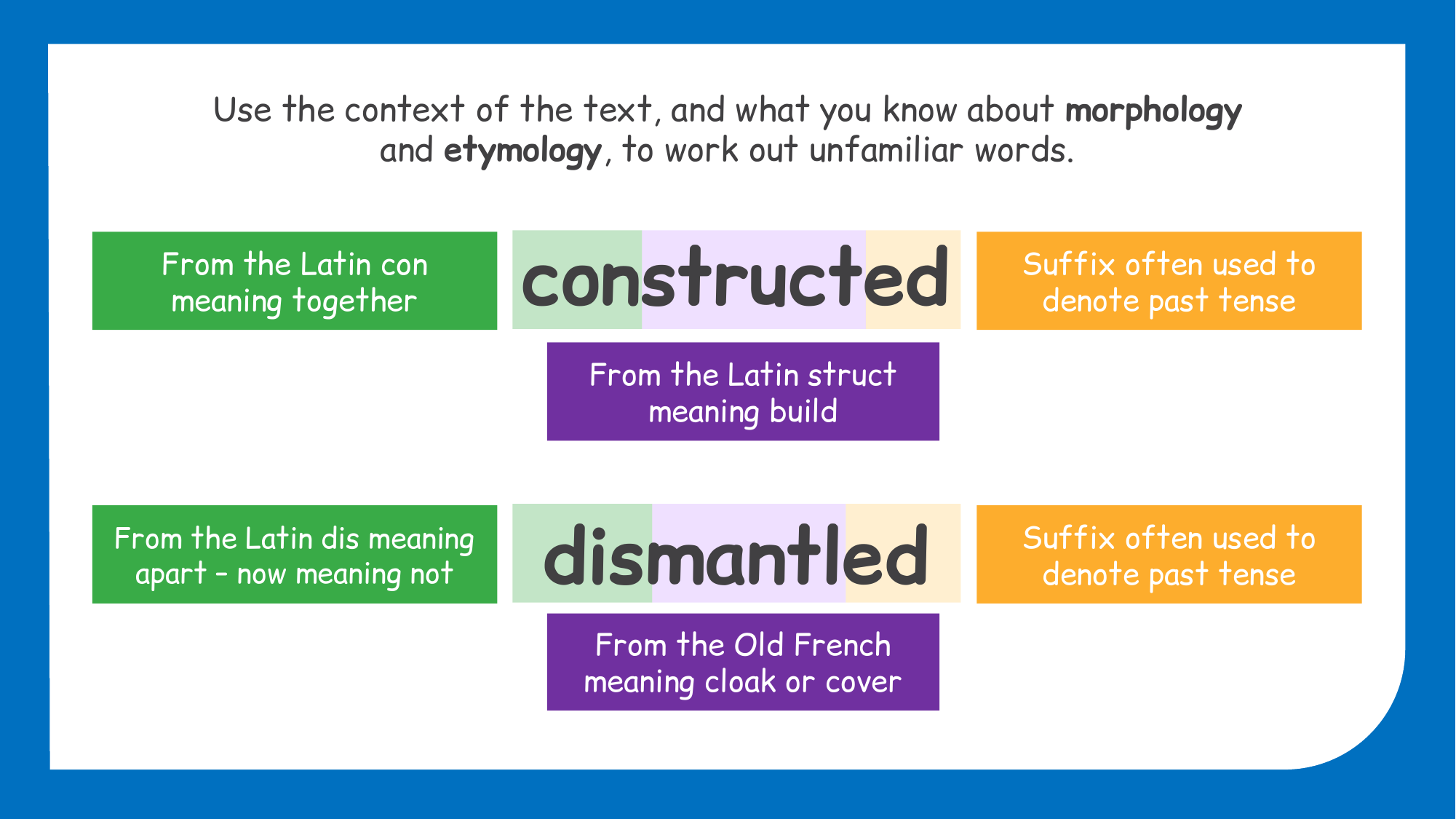

Use the context of the text, and what you know about morphology
and etymology, to work out unfamiliar words.
constructed

From the Latin con meaning together
Suffix often used to denote past tense
From the Latin struct meaning build
dismantled

From the Latin dis meaning apart – now meaning not
Suffix often used to denote past tense
From the Old French meaning cloak or cover